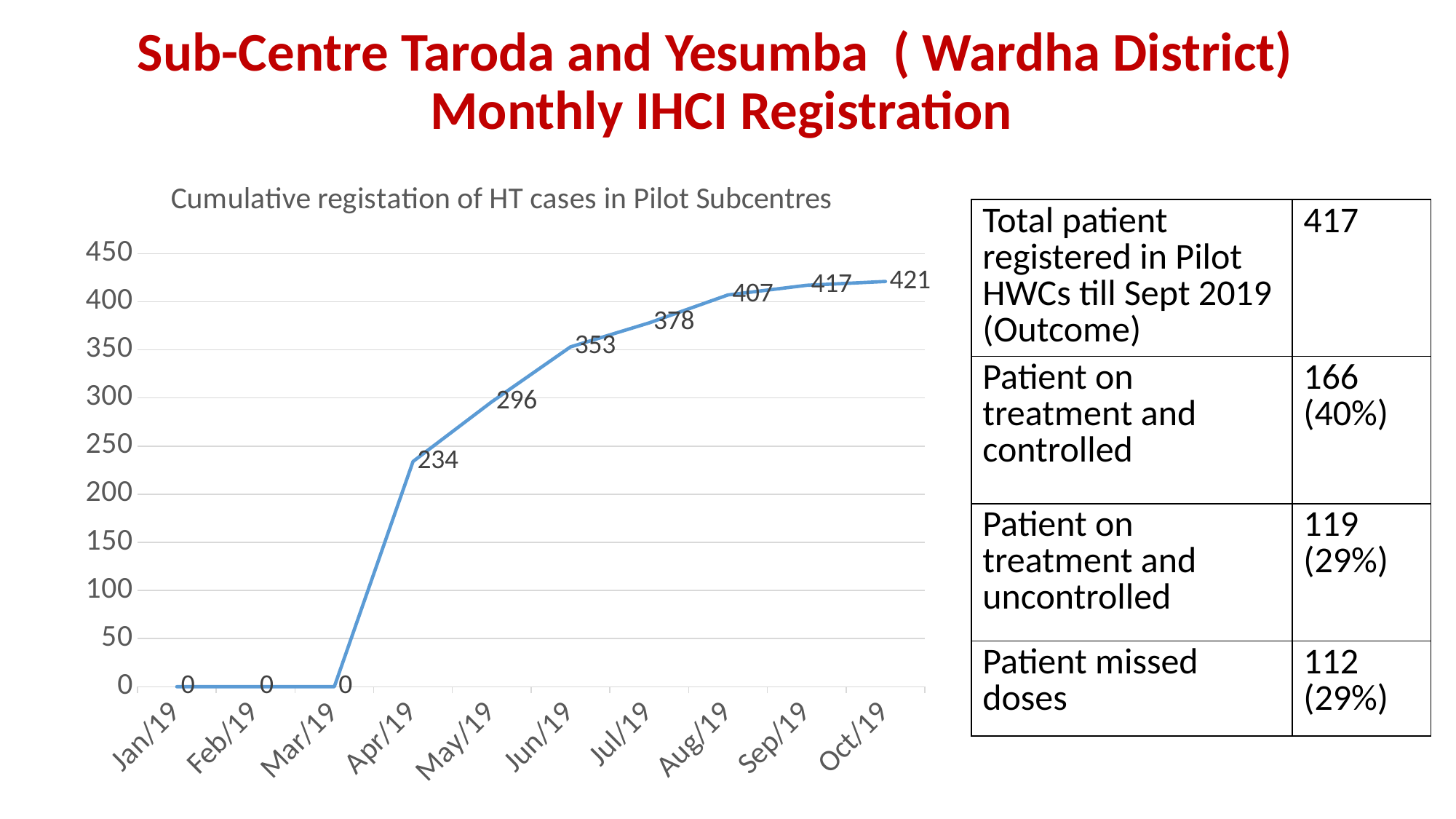

# Sub-Centre Taroda and Yesumba  ( Wardha District) Monthly IHCI Registration

### Chart: Cumulative registation of HT cases in Pilot Subcentres

| Category |  |
|---|---|
| 43466 | 0.0 |
| 43497 | 0.0 |
| 43525 | 0.0 |
| 43556 | 234.0 |
| 43586 | 296.0 |
| 43617 | 353.0 |
| 43647 | 378.0 |
| 43678 | 407.0 |
| 43709 | 417.0 |
| 43739 | 421.0 |
| Total patient registered in Pilot HWCs till Sept 2019 (Outcome) | 417 |
| --- | --- |
| Patient on treatment and controlled | 166 (40%) |
| Patient on treatment and uncontrolled | 119 (29%) |
| Patient missed doses | 112 (29%) |